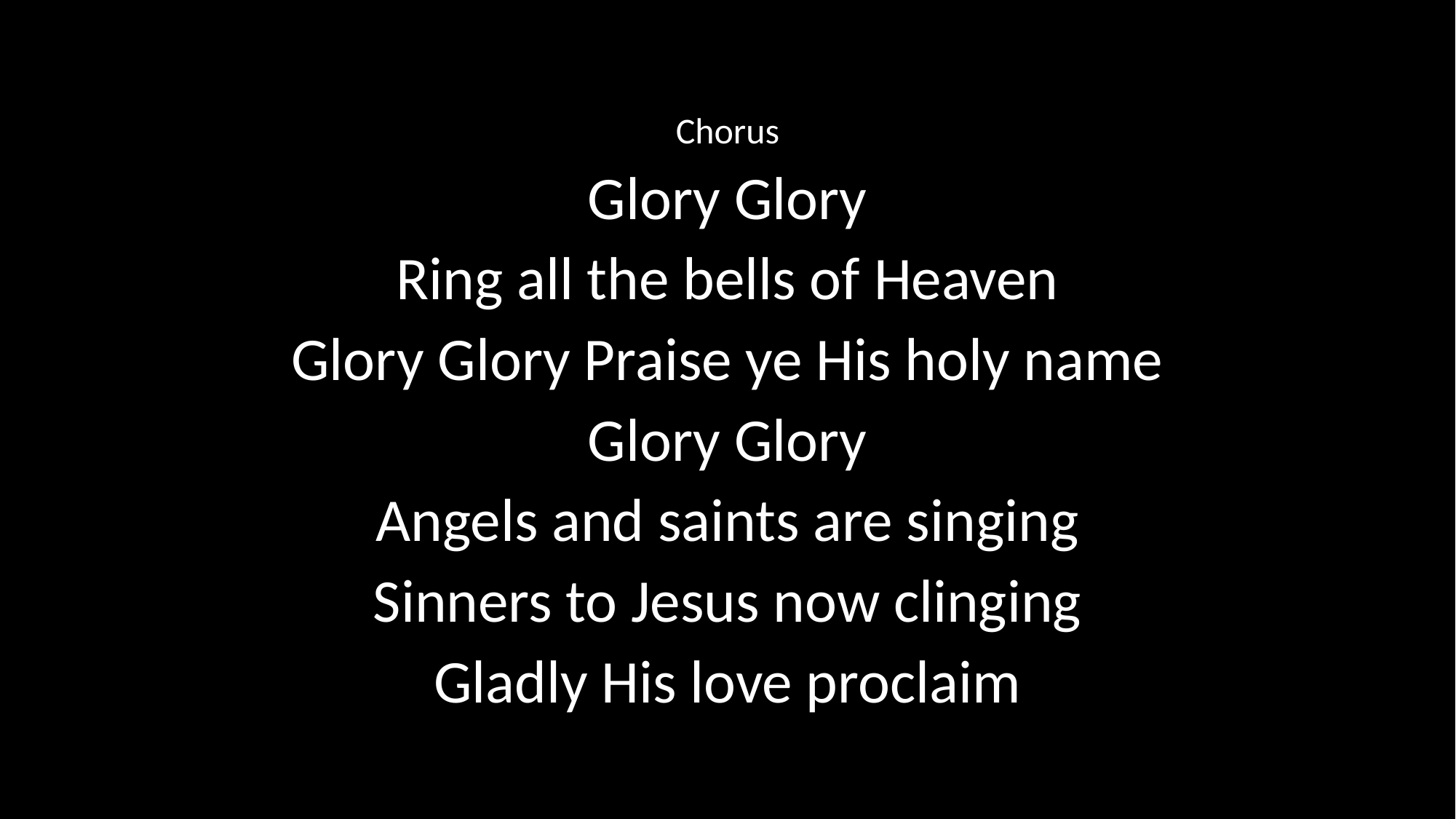

Chorus
Glory Glory
Ring all the bells of Heaven
Glory Glory Praise ye His holy name
Glory Glory
Angels and saints are singing
Sinners to Jesus now clinging
Gladly His love proclaim